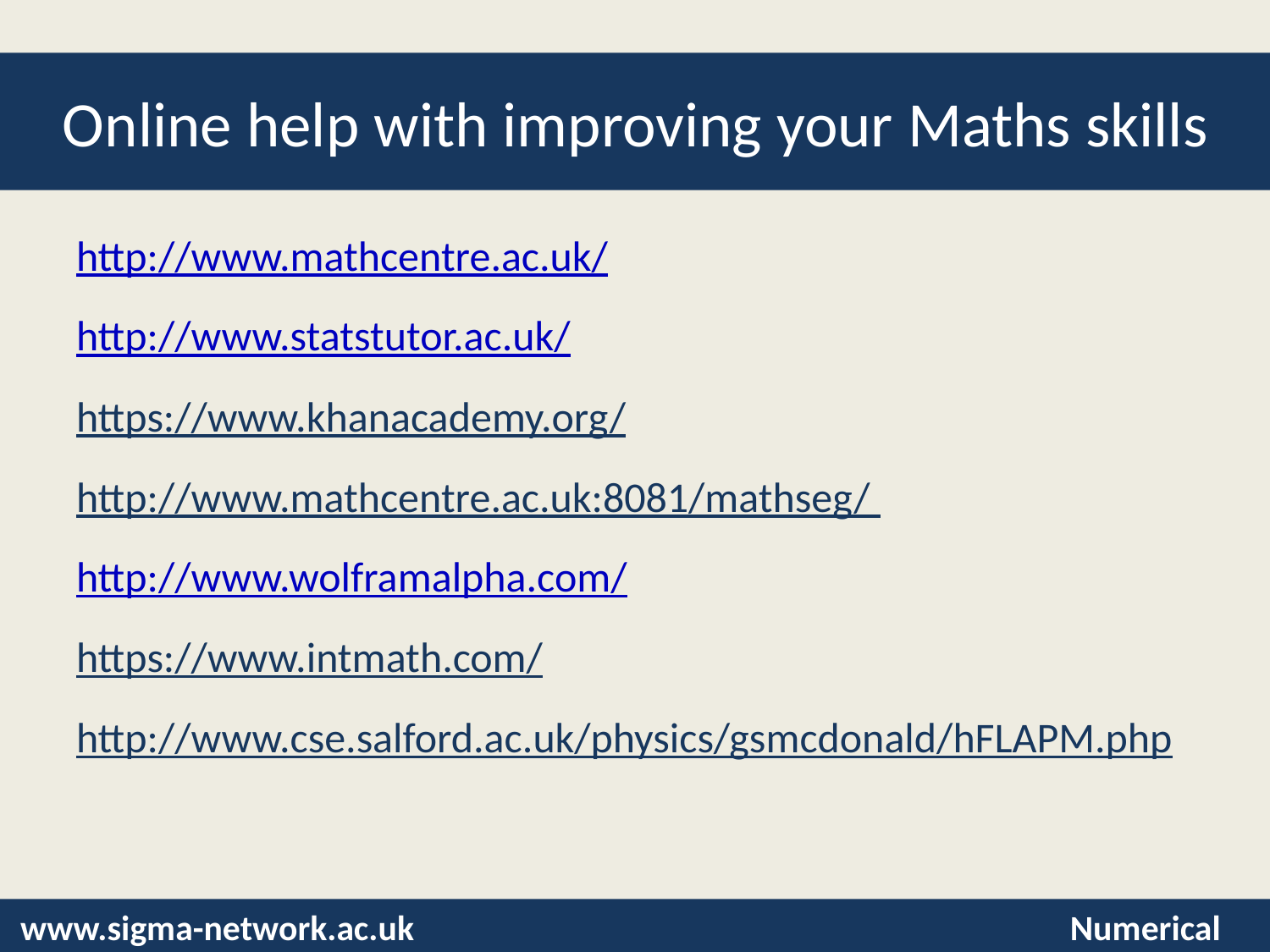

# Online help with improving your Maths skills
http://www.mathcentre.ac.uk/
http://www.statstutor.ac.uk/
https://www.khanacademy.org/
http://www.mathcentre.ac.uk:8081/mathseg/
http://www.wolframalpha.com/
https://www.intmath.com/
http://www.cse.salford.ac.uk/physics/gsmcdonald/hFLAPM.php